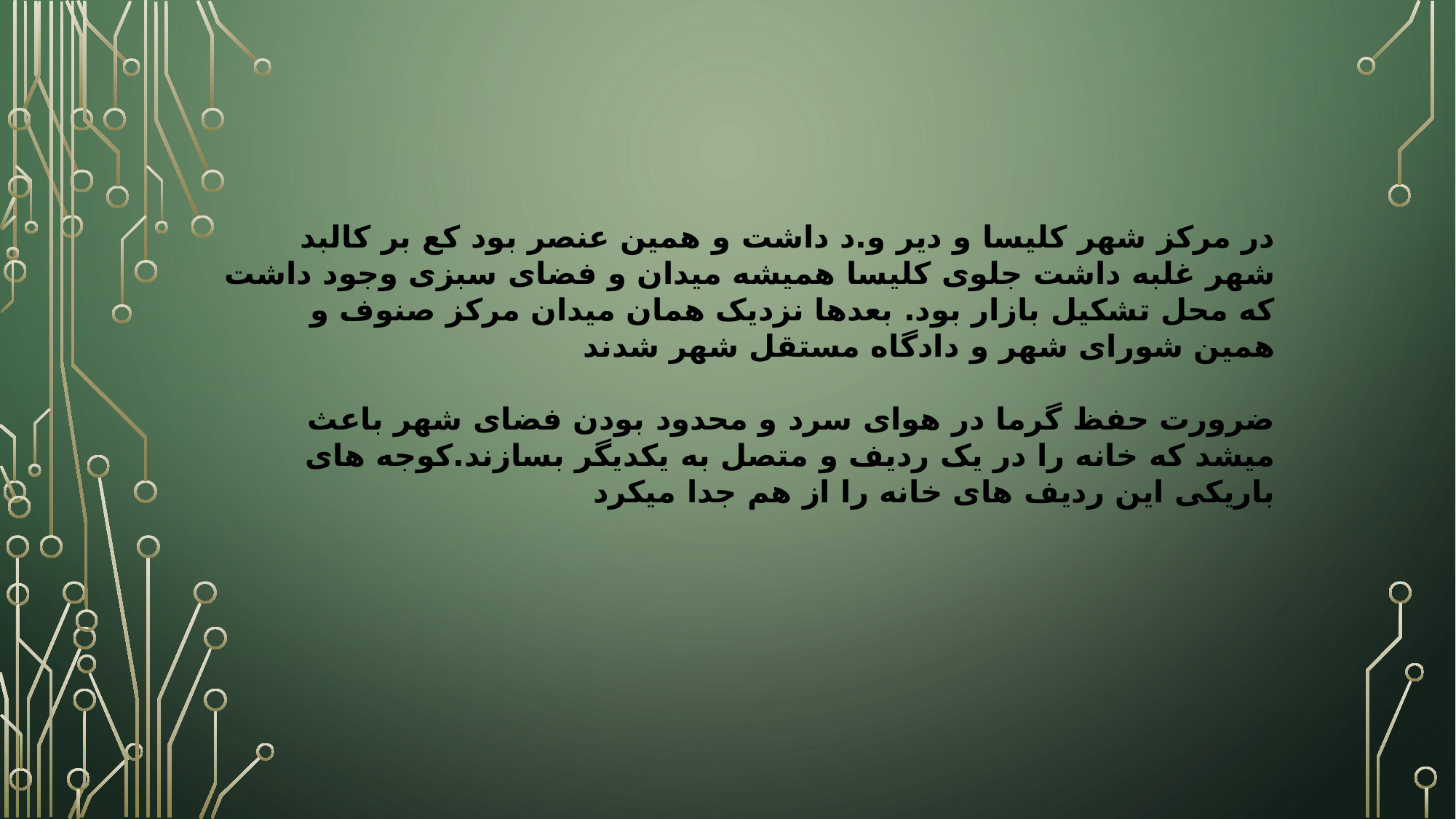

#

در مرکز شهر کلیسا و دیر و.د داشت و همین عنصر بود کع بر کالبد شهر غلبه داشت جلوی کلیسا همیشه میدان و فضای سبزی وجود داشت که محل تشکیل بازار بود. بعدها نزدیک همان میدان مرکز صنوف و همین شورای شهر و دادگاه مستقل شهر شدند

ضرورت حفظ گرما در هوای سرد و محدود بودن فضای شهر باعث میشد که خانه را در یک ردیف و متصل به یکدیگر بسازند.کوجه های باریکی این ردیف های خانه را از هم جدا میکرد